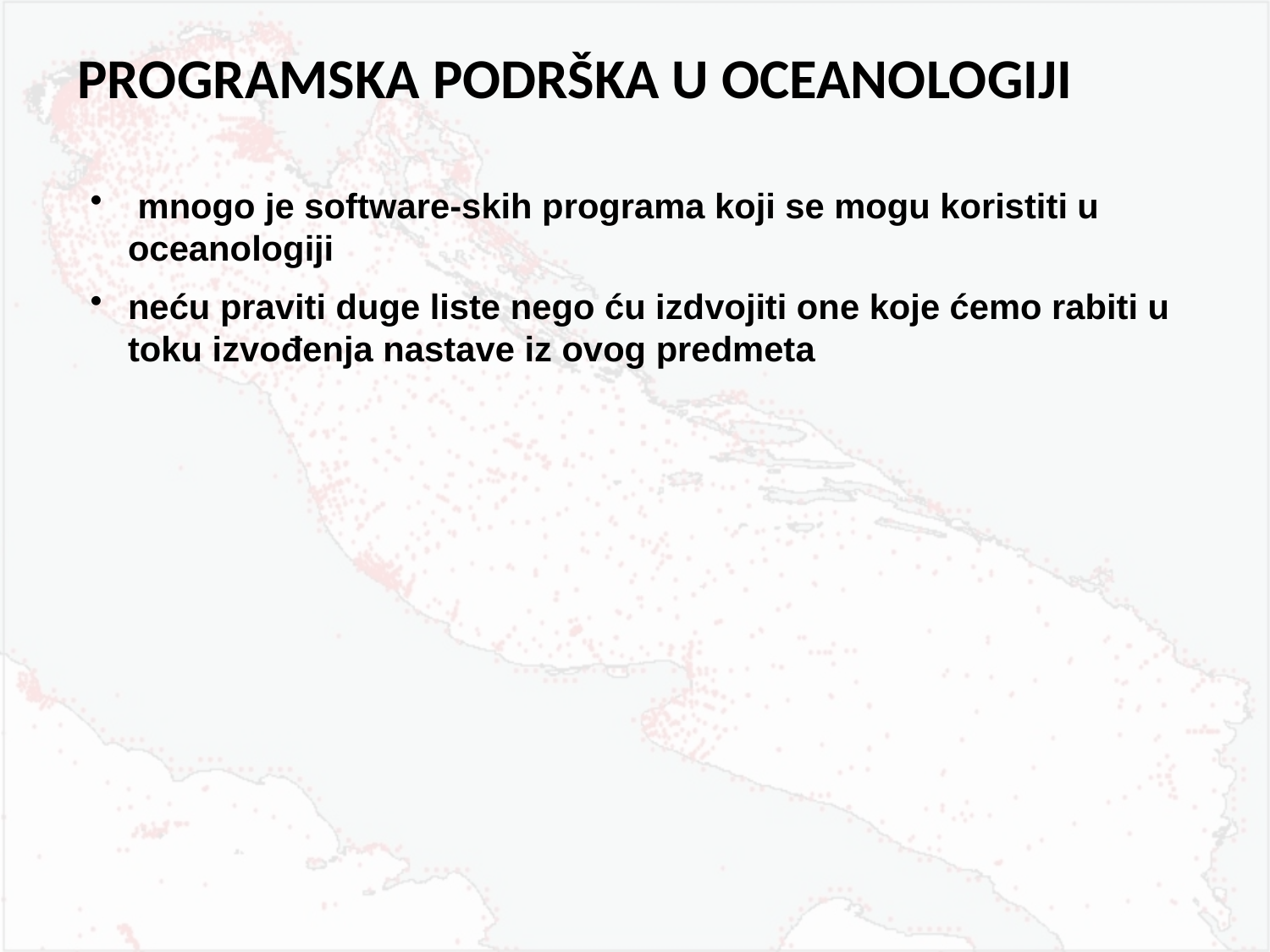

PROGRAMSKA PODRŠKA U OCEANOLOGIJI
 mnogo je software-skih programa koji se mogu koristiti u oceanologiji
neću praviti duge liste nego ću izdvojiti one koje ćemo rabiti u toku izvođenja nastave iz ovog predmeta